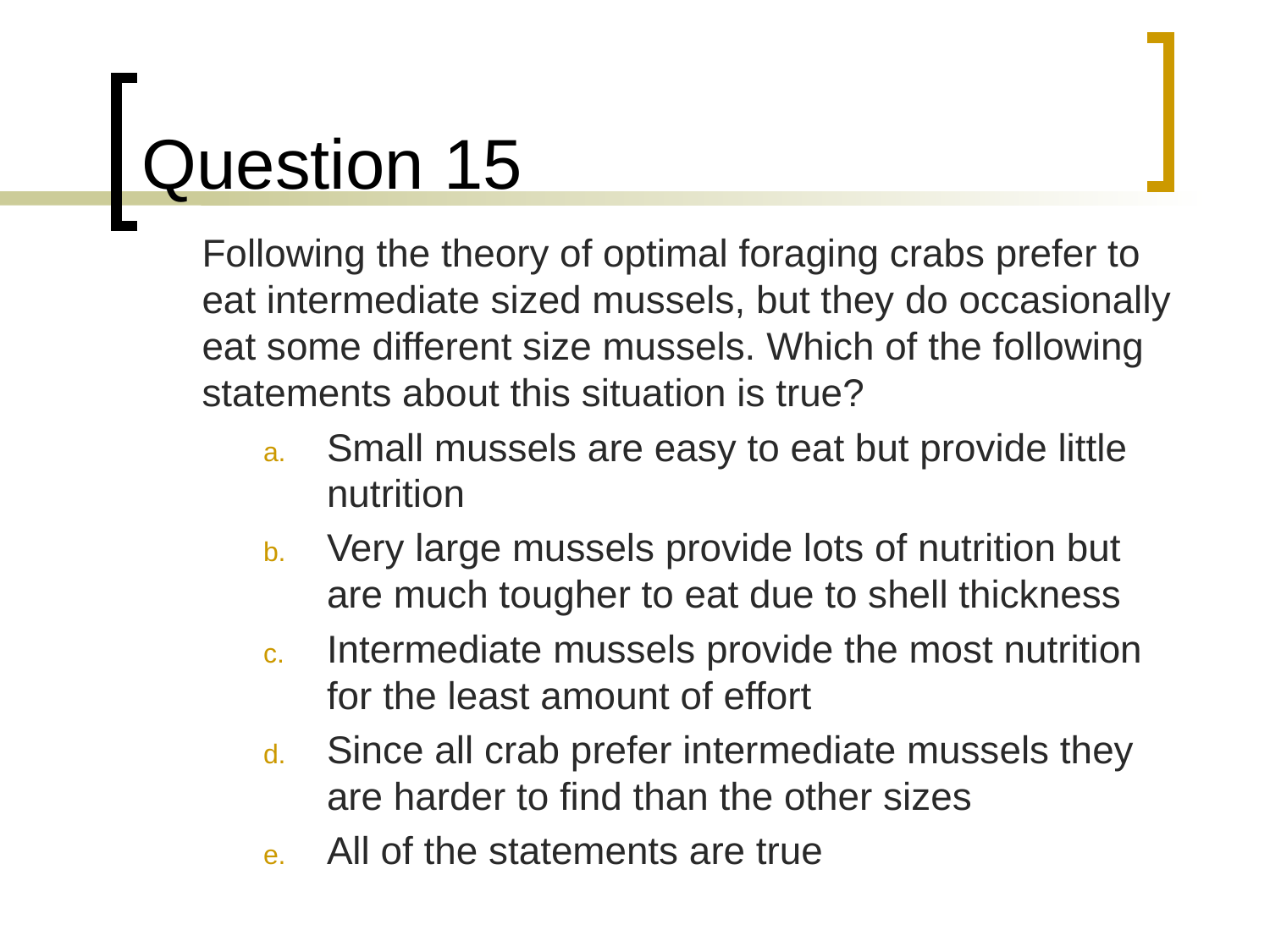

# Question 15
	Following the theory of optimal foraging crabs prefer to eat intermediate sized mussels, but they do occasionally eat some different size mussels. Which of the following statements about this situation is true?
Small mussels are easy to eat but provide little nutrition
Very large mussels provide lots of nutrition but are much tougher to eat due to shell thickness
Intermediate mussels provide the most nutrition for the least amount of effort
Since all crab prefer intermediate mussels they are harder to find than the other sizes
All of the statements are true